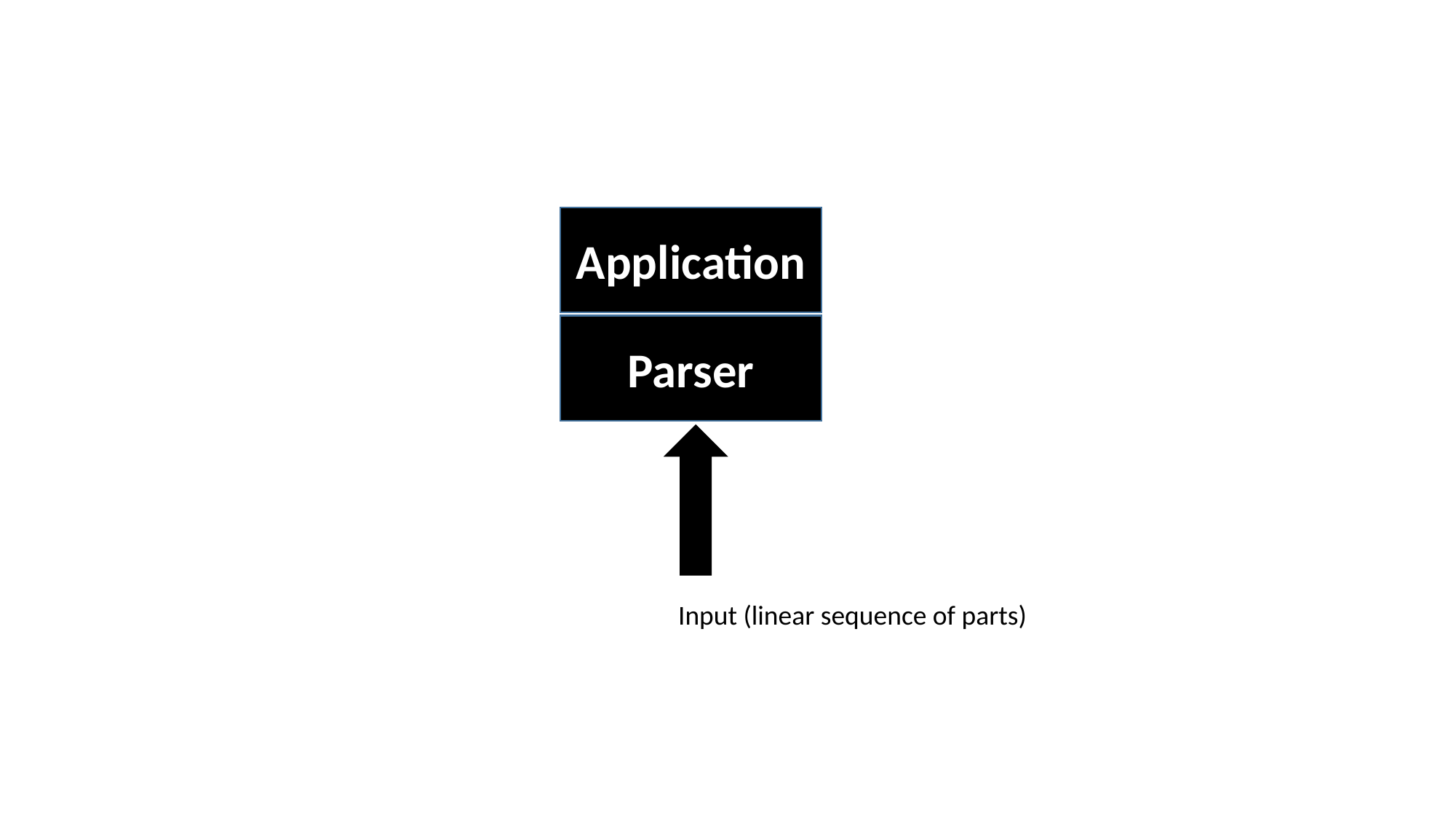

Application
Parser

Input (linear sequence of parts)